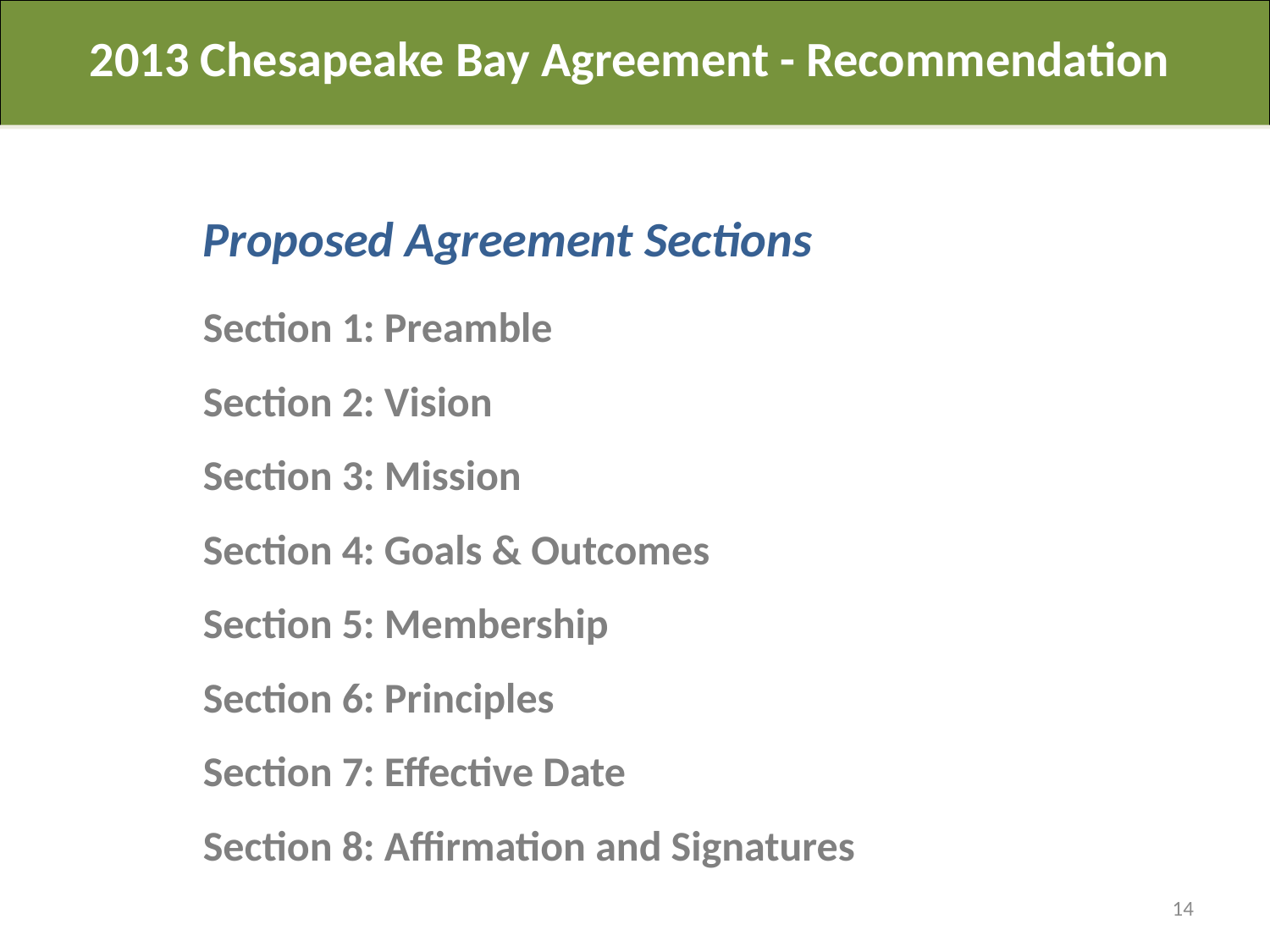

2013 Chesapeake Bay Agreement - Recommendation
Proposed Agreement Sections

Section 1: Preamble

Section 2: Vision

Section 3: Mission

Section 4: Goals & Outcomes

Section 5: Membership

Section 6: Principles

Section 7: Effective Date

Section 8: Affirmation and Signatures
14